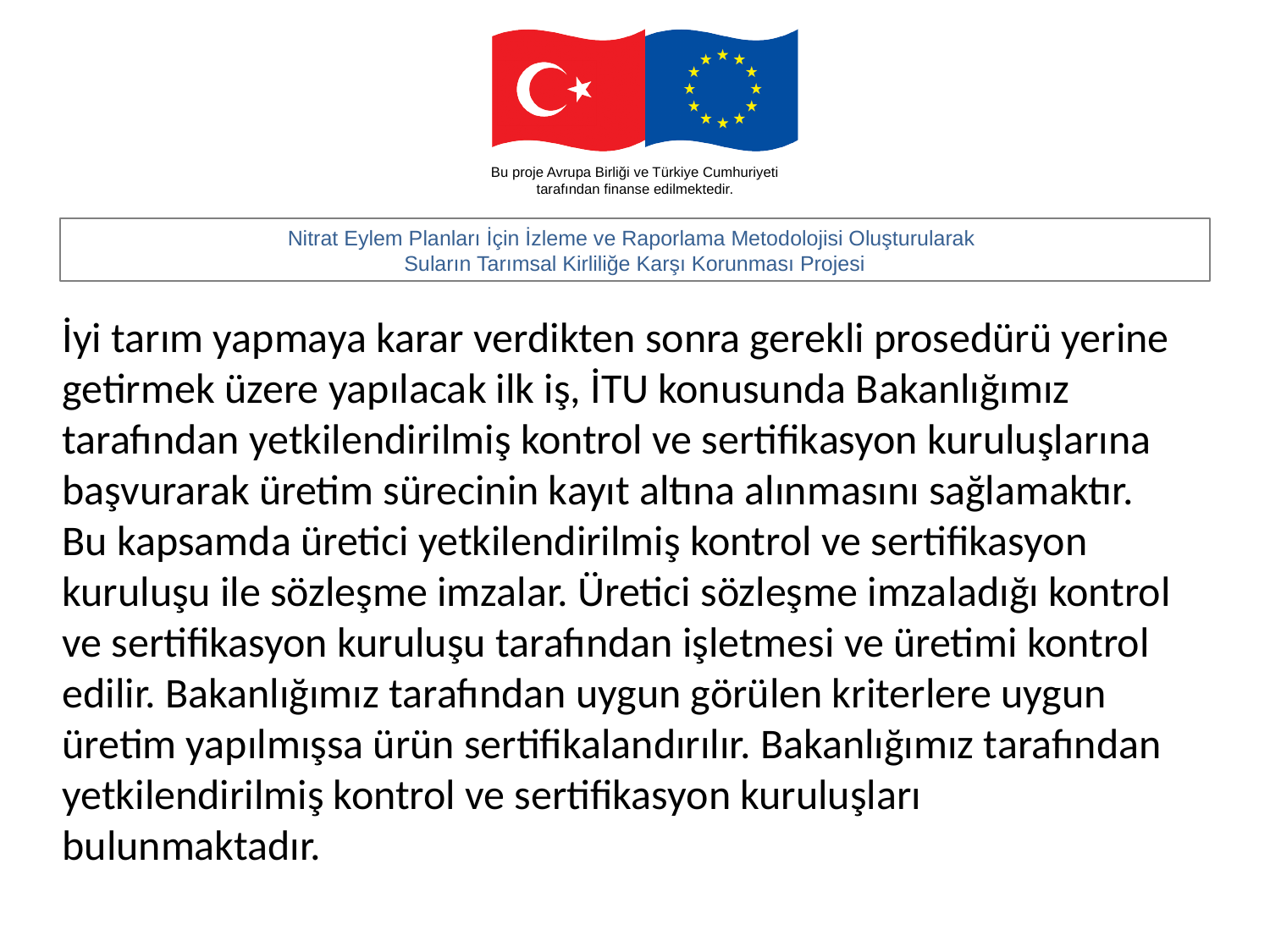

İyi tarım yapmaya karar verdikten sonra gerekli prosedürü yerine getirmek üzere yapılacak ilk iş, İTU konusunda Bakanlığımız tarafından yetkilendirilmiş kontrol ve sertifikasyon kuruluşlarına başvurarak üretim sürecinin kayıt altına alınmasını sağlamaktır.
Bu kapsamda üretici yetkilendirilmiş kontrol ve sertifikasyon kuruluşu ile sözleşme imzalar. Üretici sözleşme imzaladığı kontrol ve sertifikasyon kuruluşu tarafından işletmesi ve üretimi kontrol edilir. Bakanlığımız tarafından uygun görülen kriterlere uygun üretim yapılmışsa ürün sertifikalandırılır. Bakanlığımız tarafından yetkilendirilmiş kontrol ve sertifikasyon kuruluşları bulunmaktadır.